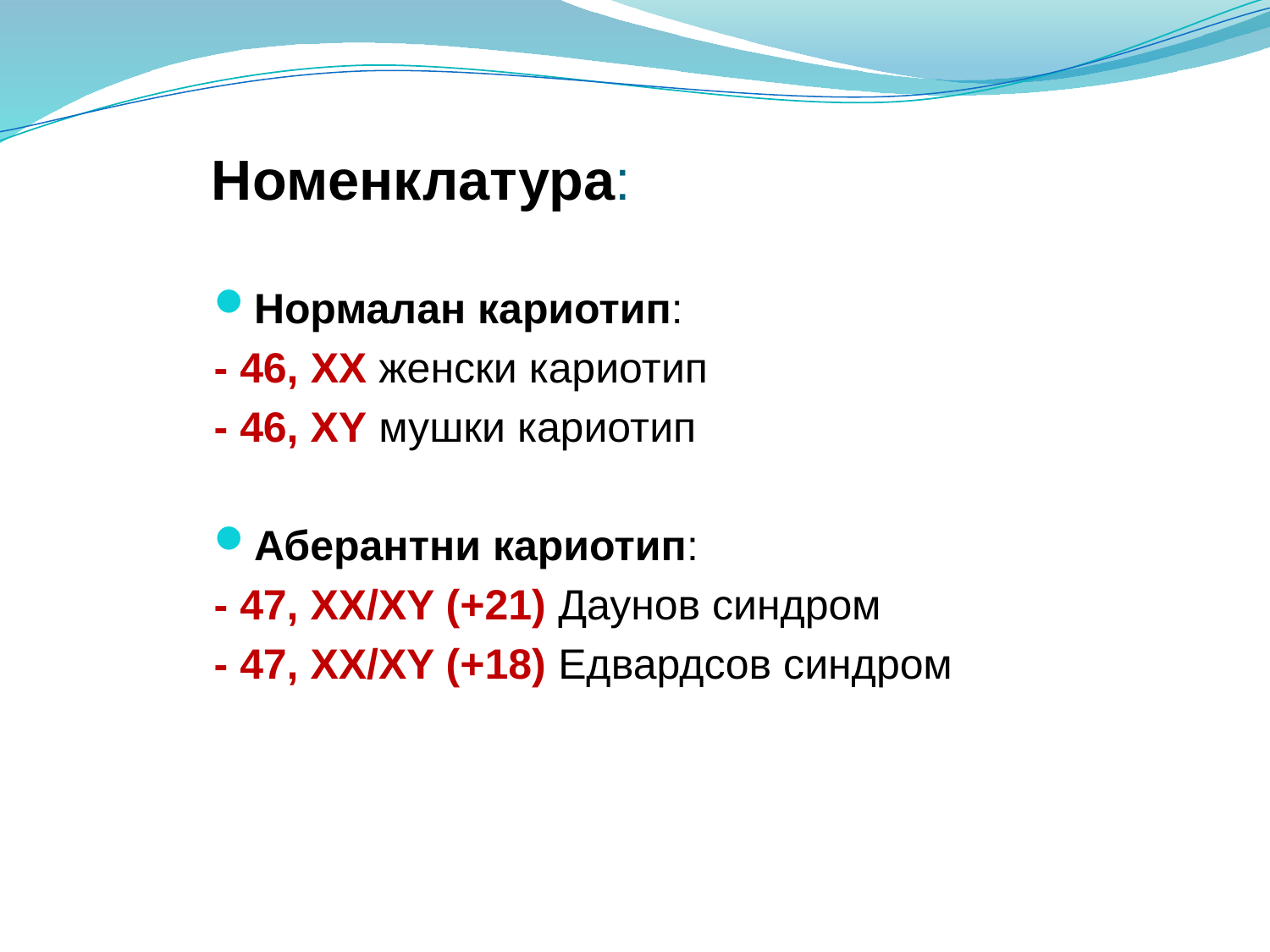

Номенклатура:
Нормалан кариотип:
- 46, XX женски кариотип
- 46, XY мушки кариотип

Аберантни кариотип:
- 47, XX/XY (+21) Даунов синдром
- 47, XX/XY (+18) Едвардсов синдром